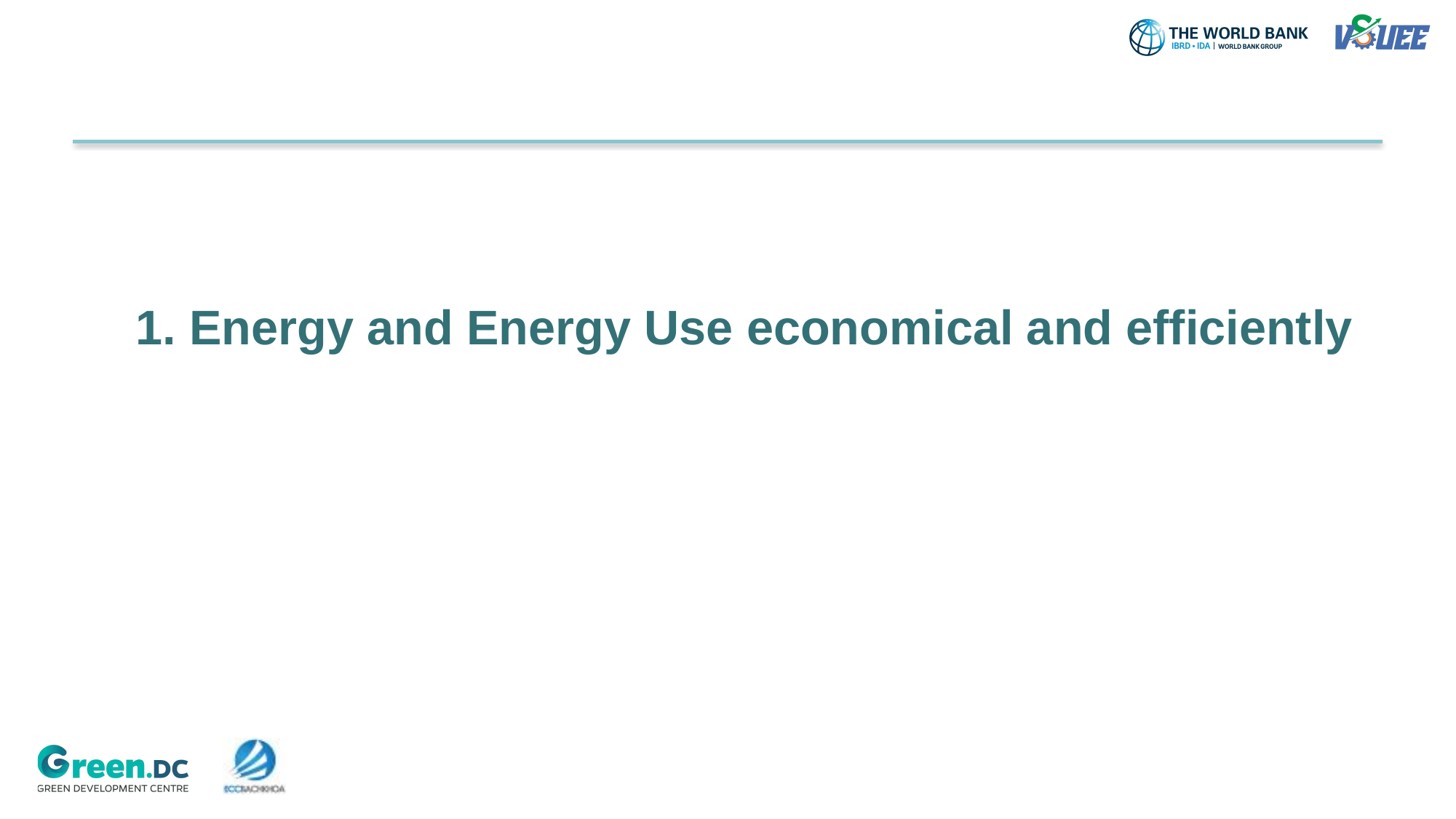

#
1. Energy and Energy Use economical and efficiently